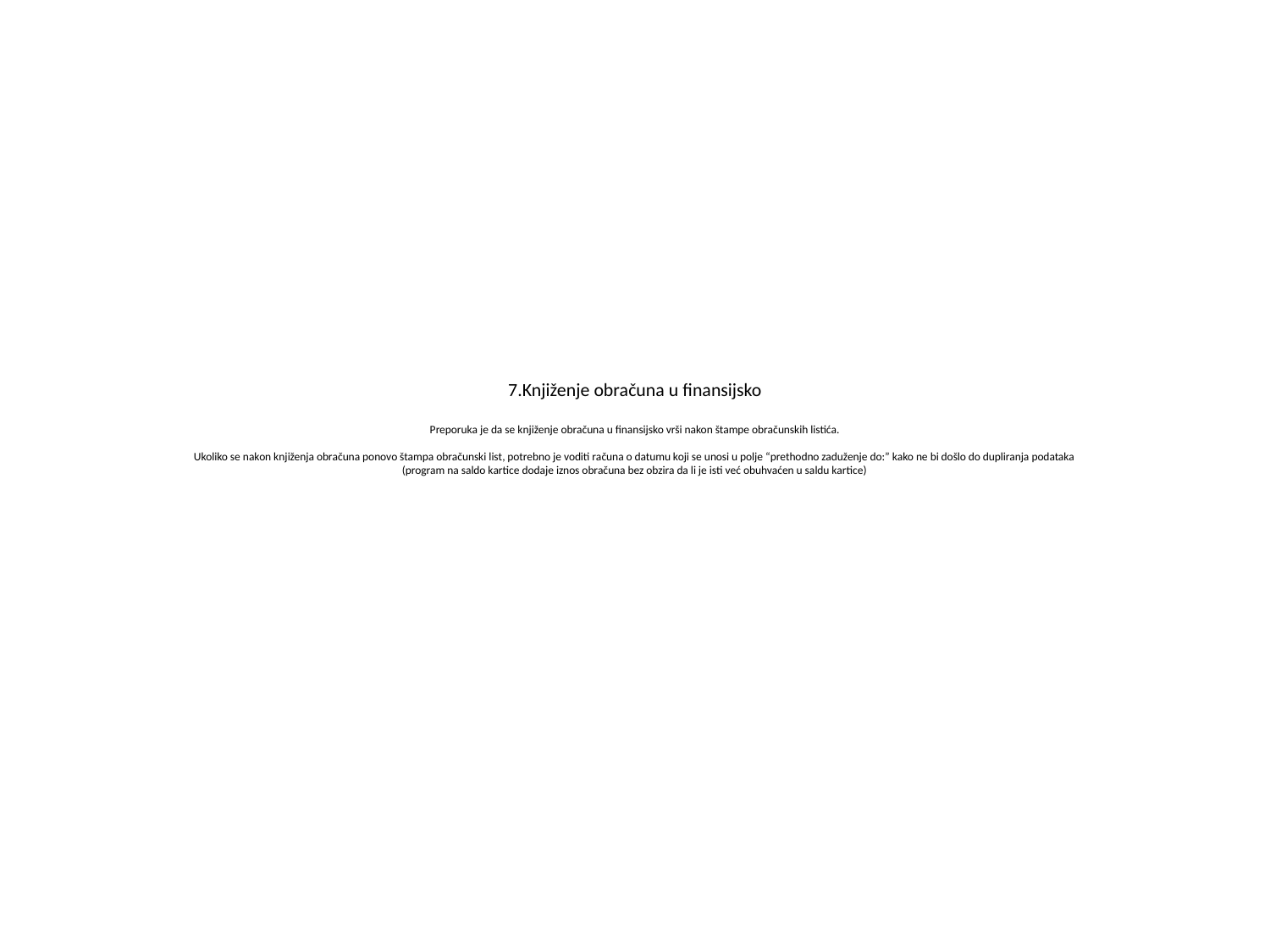

# 7.Knjiženje obračuna u finansijsko Preporuka je da se knjiženje obračuna u finansijsko vrši nakon štampe obračunskih listića. Ukoliko se nakon knjiženja obračuna ponovo štampa obračunski list, potrebno je voditi računa o datumu koji se unosi u polje “prethodno zaduženje do:” kako ne bi došlo do dupliranja podataka (program na saldo kartice dodaje iznos obračuna bez obzira da li je isti već obuhvaćen u saldu kartice)